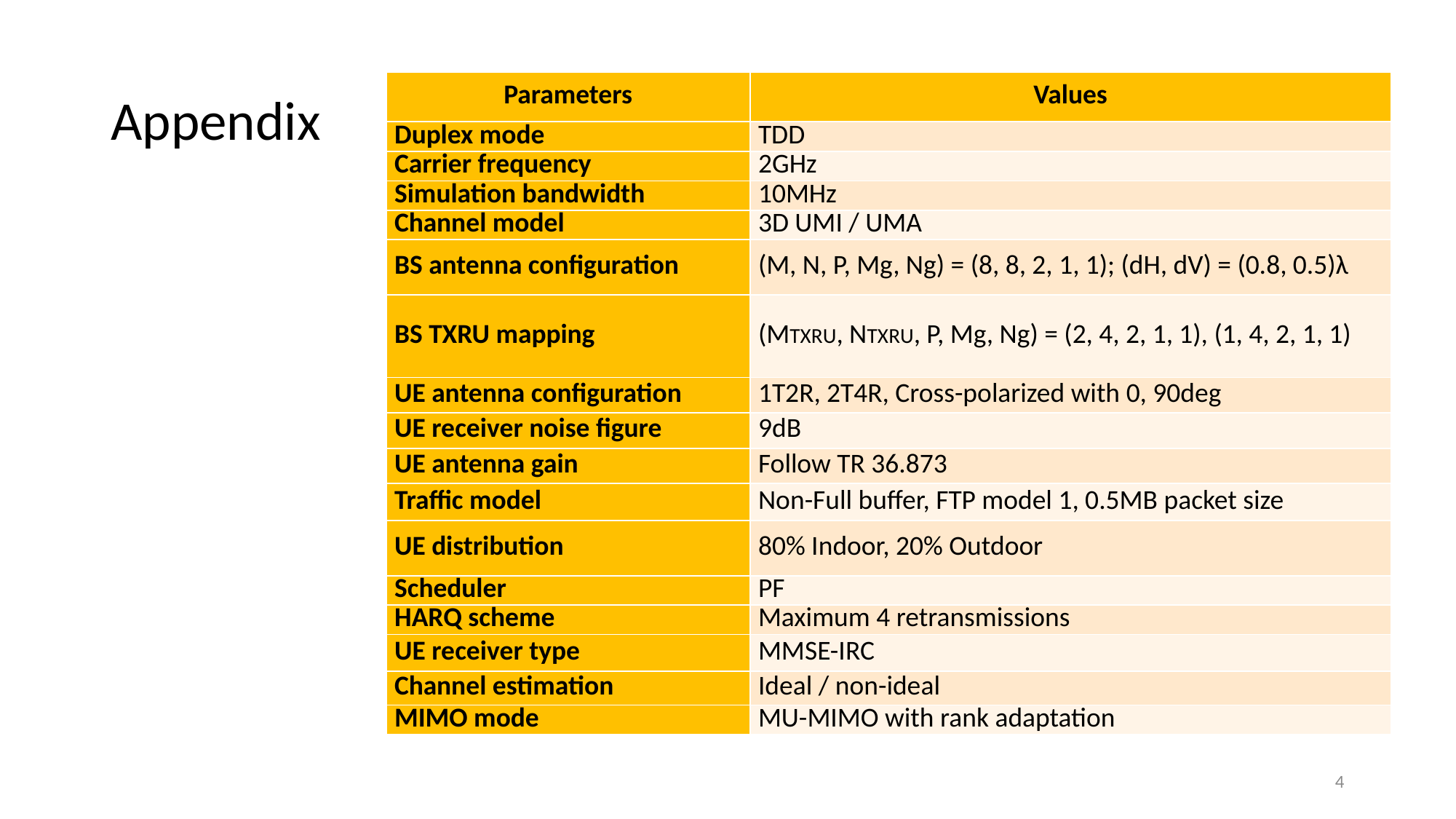

# Appendix
| Parameters | Values |
| --- | --- |
| Duplex mode | TDD |
| Carrier frequency | 2GHz |
| Simulation bandwidth | 10MHz |
| Channel model | 3D UMI / UMA |
| BS antenna configuration | (M, N, P, Mg, Ng) = (8, 8, 2, 1, 1); (dH, dV) = (0.8, 0.5)λ |
| BS TXRU mapping | (MTXRU, NTXRU, P, Mg, Ng) = (2, 4, 2, 1, 1), (1, 4, 2, 1, 1) |
| UE antenna configuration | 1T2R, 2T4R, Cross-polarized with 0, 90deg |
| UE receiver noise figure | 9dB |
| UE antenna gain | Follow TR 36.873 |
| Traffic model | Non-Full buffer, FTP model 1, 0.5MB packet size |
| UE distribution | 80% Indoor, 20% Outdoor |
| Scheduler | PF |
| HARQ scheme | Maximum 4 retransmissions |
| UE receiver type | MMSE-IRC |
| Channel estimation | Ideal / non-ideal |
| MIMO mode | MU-MIMO with rank adaptation |
4